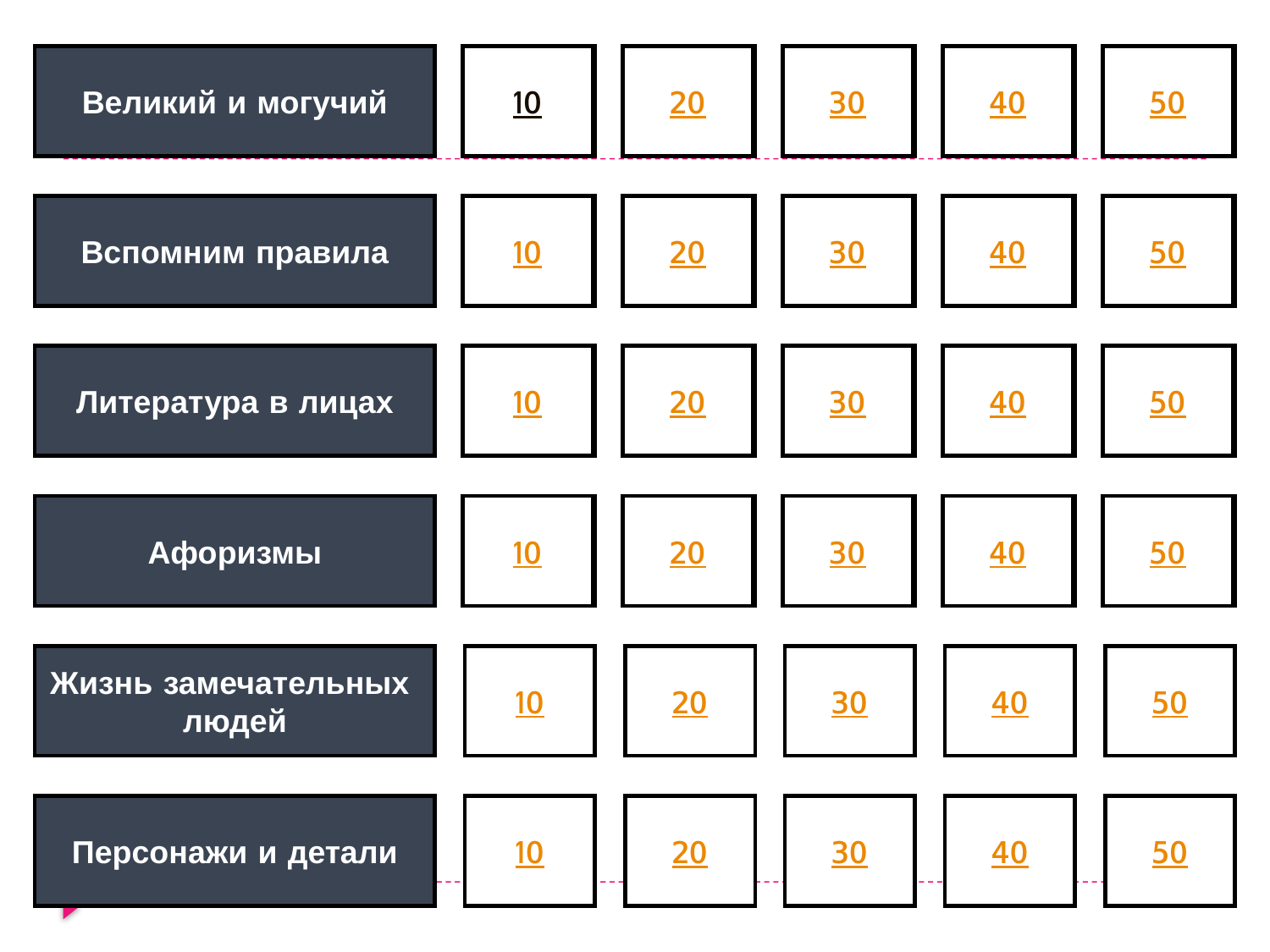

Великий и могучий
10
10
20
20
30
30
40
40
50
50
Вспомним правила
10
10
20
20
30
30
40
40
50
50
Литература в лицах
10
10
20
20
30
30
40
40
50
50
Афоризмы
10
10
20
20
30
30
40
40
50
50
Жизнь замечательных
людей
10
20
30
40
50
Персонажи и детали
10
20
30
40
50